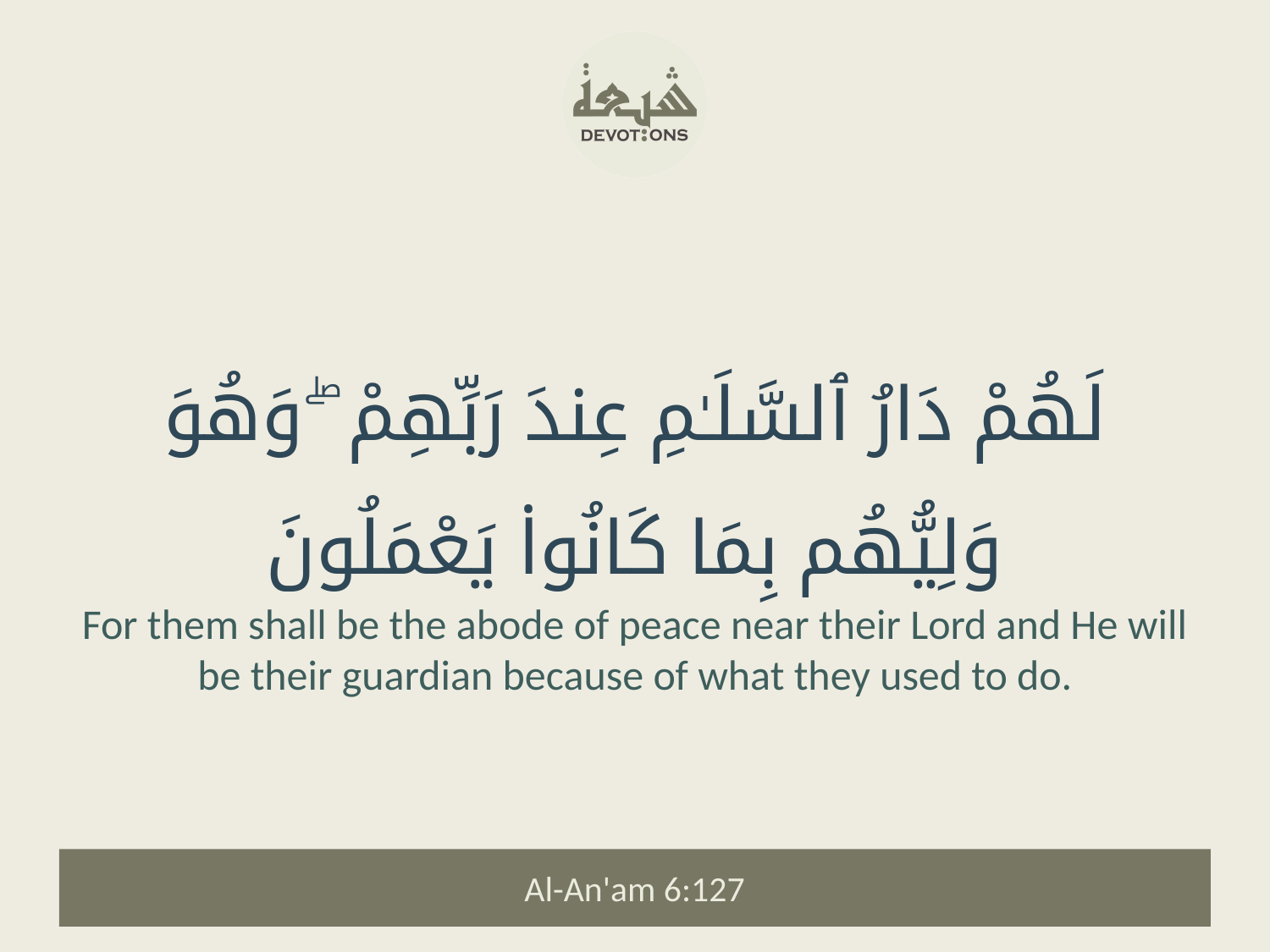

لَهُمْ دَارُ ٱلسَّلَـٰمِ عِندَ رَبِّهِمْ ۖ وَهُوَ وَلِيُّهُم بِمَا كَانُوا۟ يَعْمَلُونَ
For them shall be the abode of peace near their Lord and He will be their guardian because of what they used to do.
Al-An'am 6:127